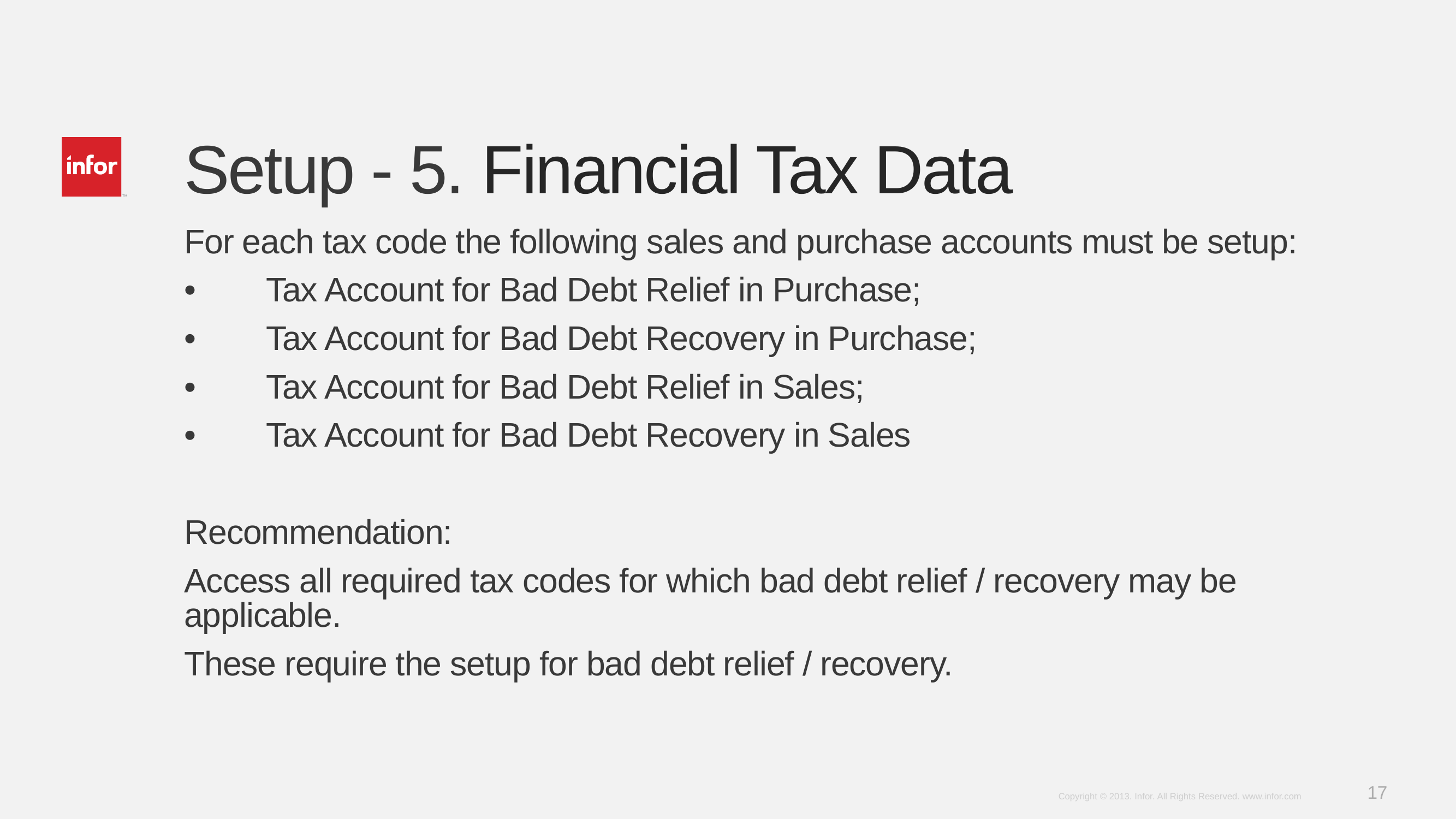

# Setup - 5. Financial Tax Data
For each tax code the following sales and purchase accounts must be setup:
•	Tax Account for Bad Debt Relief in Purchase;
•	Tax Account for Bad Debt Recovery in Purchase;
•	Tax Account for Bad Debt Relief in Sales;
•	Tax Account for Bad Debt Recovery in Sales

Recommendation:
Access all required tax codes for which bad debt relief / recovery may be applicable.
These require the setup for bad debt relief / recovery.